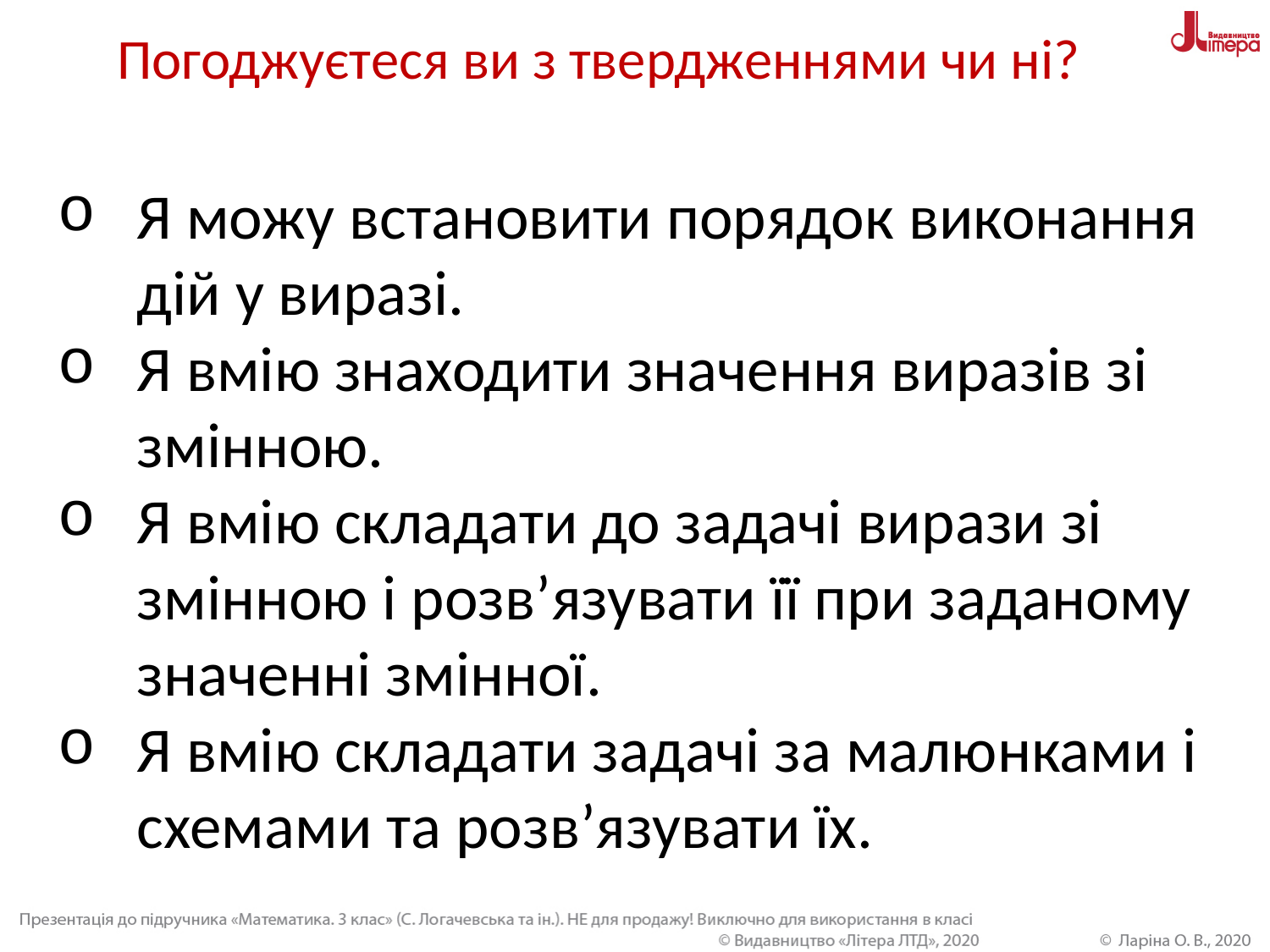

Погоджуєтеся ви з твердженнями чи ні?
Я можу встановити порядок виконання дій у виразі.
Я вмію знаходити значення виразів зі змінною.
Я вмію складати до задачі вирази зі змінною і розв’язувати її при заданому значенні змінної.
Я вмію складати задачі за малюнками і схемами та розв’язувати їх.